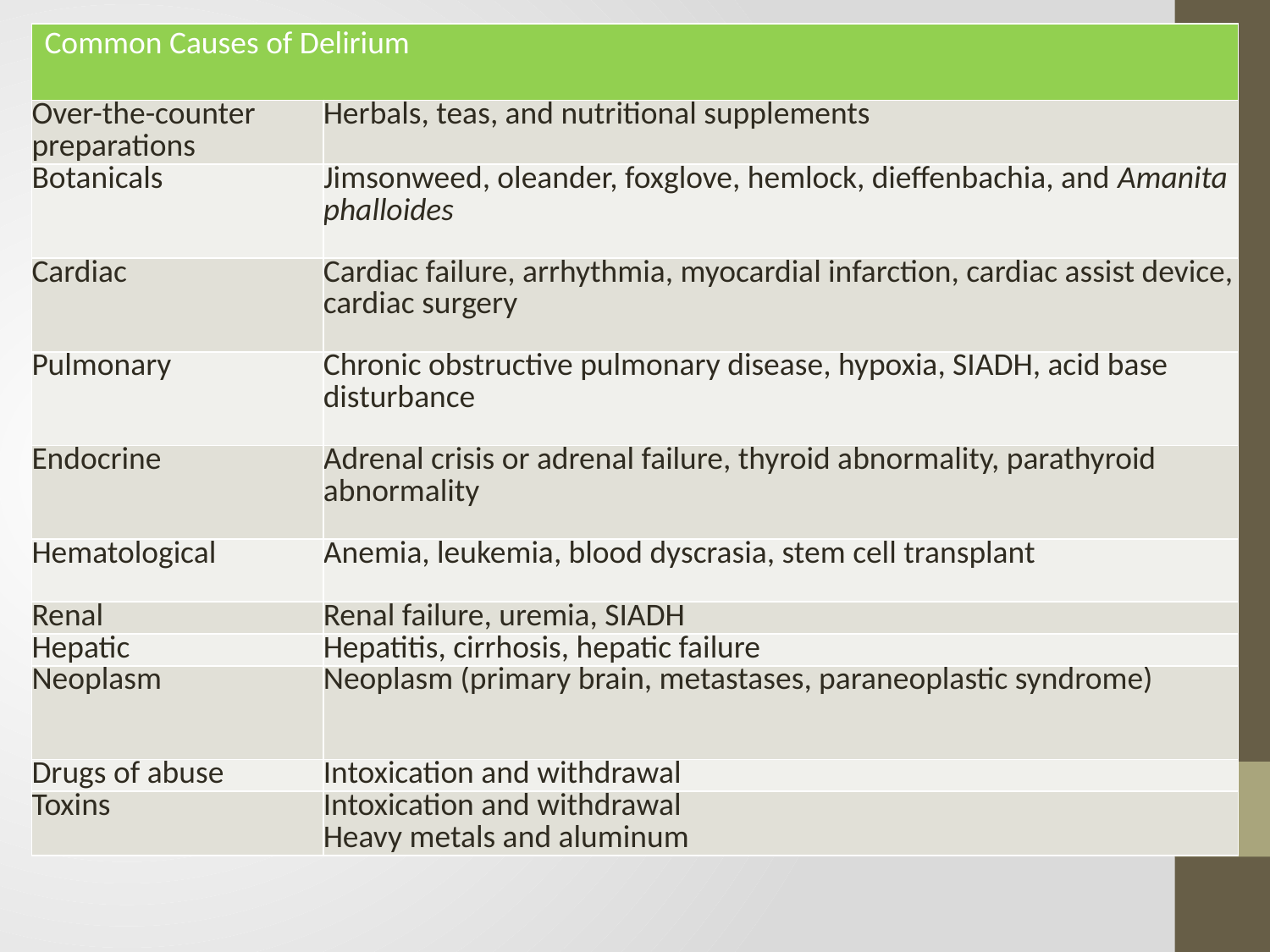

| Common Causes of Delirium |  |
| --- | --- |
| Over-the-counter preparations | Herbals, teas, and nutritional supplements |
| Botanicals | Jimsonweed, oleander, foxglove, hemlock, dieffenbachia, and Amanita phalloides |
| Cardiac | Cardiac failure, arrhythmia, myocardial infarction, cardiac assist device, cardiac surgery |
| Pulmonary | Chronic obstructive pulmonary disease, hypoxia, SIADH, acid base disturbance |
| Endocrine | Adrenal crisis or adrenal failure, thyroid abnormality, parathyroid abnormality |
| Hematological | Anemia, leukemia, blood dyscrasia, stem cell transplant |
| Renal | Renal failure, uremia, SIADH |
| Hepatic | Hepatitis, cirrhosis, hepatic failure |
| Neoplasm | Neoplasm (primary brain, metastases, paraneoplastic syndrome) |
| Drugs of abuse | Intoxication and withdrawal |
| Toxins | Intoxication and withdrawal Heavy metals and aluminum |